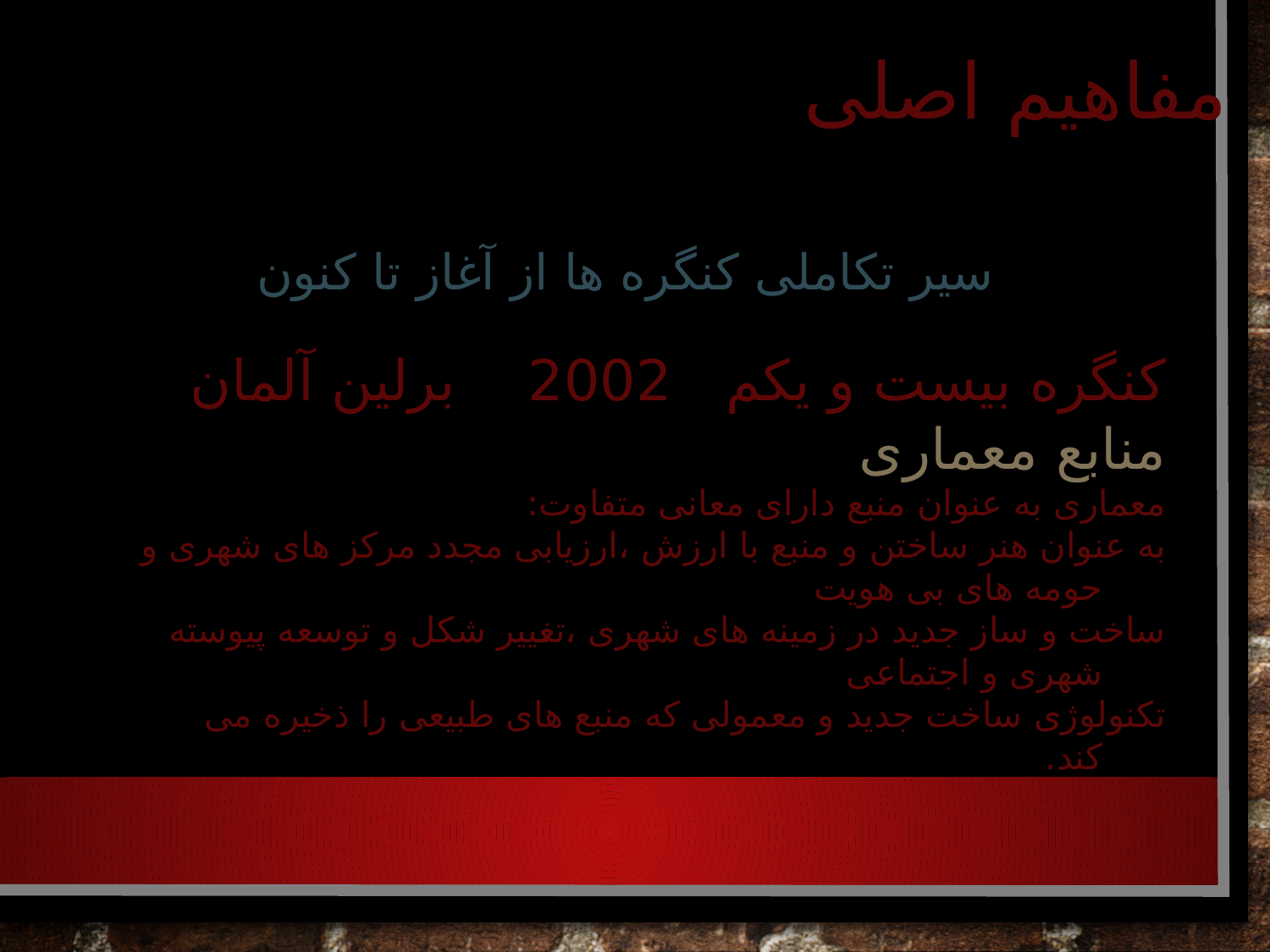

مفاهیم اصلی
#
سیر تکاملی کنگره ها از آغاز تا کنون

کنگره بیست و یکم   2002    برلین آلمان
منابع معماری
معماری به عنوان منبع دارای معانی متفاوت:
به عنوان هنر ساختن و منبع با ارزش ،ارزیابی مجدد مرکز های شهری و حومه های بی هویت
ساخت و ساز جدید در زمینه های شهری ،تغییر شکل و توسعه پیوسته شهری و اجتماعی
تکنولوژی ساخت جدید و معمولی که منبع های طبیعی را ذخیره می کند.